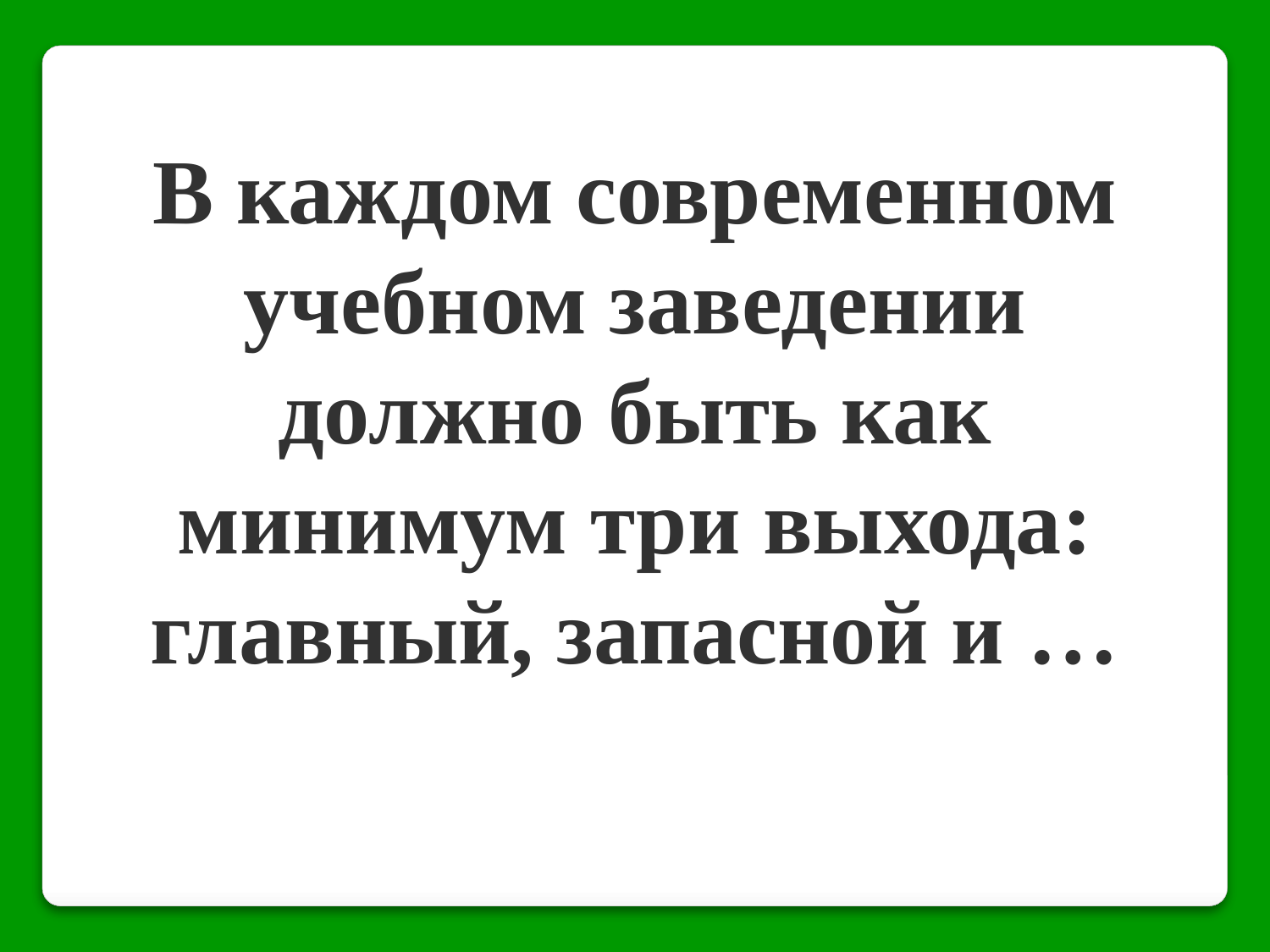

В каждом современном учебном заведении должно быть как минимум три выхода: главный, запасной и …